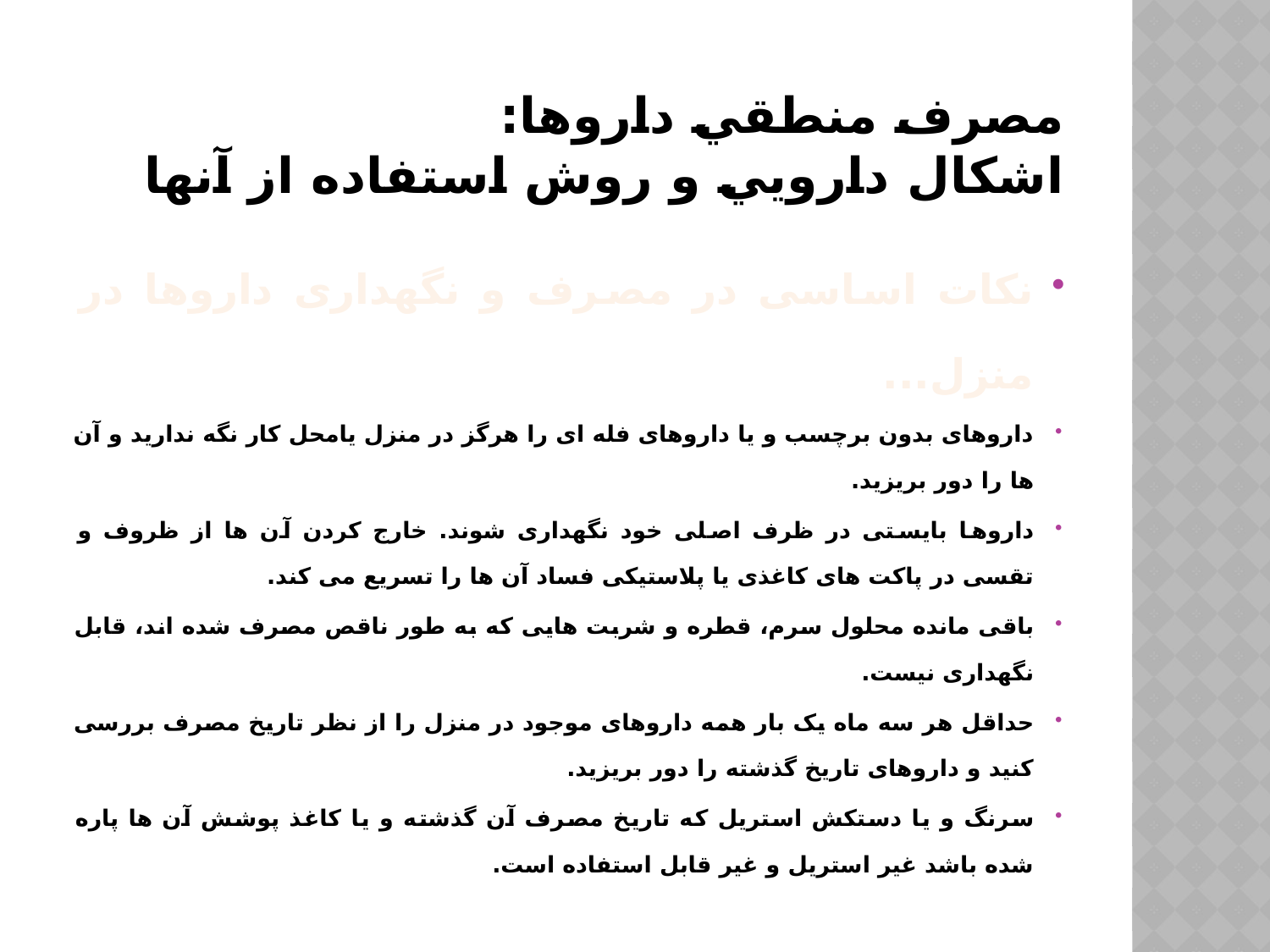

# مصرف منطقي داروها: اشكال دارويي و روش استفاده از آنها
نکات اساسی در مصرف و نگهداری داروها در منزل...
داروهای بدون برچسب و یا داروهای فله ای را هرگز در منزل یامحل کار نگه ندارید و آن ها را دور بریزید.
داروها بایستی در ظرف اصلی خود نگهداری شوند. خارج کردن آن ها از ظروف و تقسی در پاکت های کاغذی یا پلاستیکی فساد آن ها را تسریع می کند.
باقی مانده محلول سرم، قطره و شربت هایی که به طور ناقص مصرف شده اند، قابل نگهداری نیست.
حداقل هر سه ماه یک بار همه داروهای موجود در منزل را از نظر تاریخ مصرف بررسی کنید و داروهای تاریخ گذشته را دور بریزید.
سرنگ و یا دستکش استریل که تاریخ مصرف آن گذشته و یا کاغذ پوشش آن ها پاره شده باشد غیر استریل و غیر قابل استفاده است.